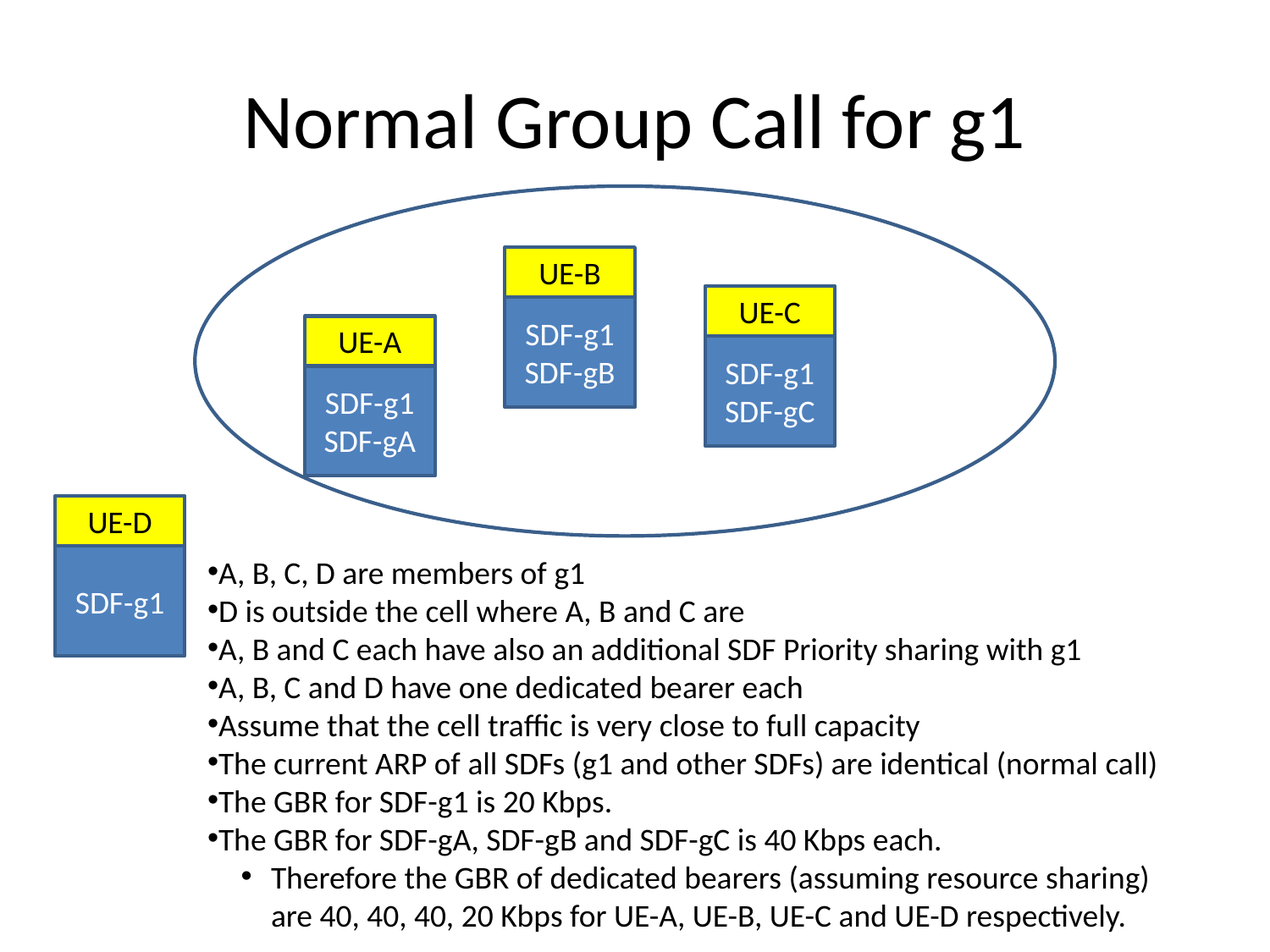

# Normal Group Call for g1

UE-B
SDF-g1
SDF-gB
UE-C
SDF-g1
SDF-gC
UE-A
SDF-g1
SDF-gA
UE-D
SDF-g1
A, B, C, D are members of g1
D is outside the cell where A, B and C are
A, B and C each have also an additional SDF Priority sharing with g1
A, B, C and D have one dedicated bearer each
Assume that the cell traffic is very close to full capacity
The current ARP of all SDFs (g1 and other SDFs) are identical (normal call)
The GBR for SDF-g1 is 20 Kbps.
The GBR for SDF-gA, SDF-gB and SDF-gC is 40 Kbps each.
Therefore the GBR of dedicated bearers (assuming resource sharing) are 40, 40, 40, 20 Kbps for UE-A, UE-B, UE-C and UE-D respectively.